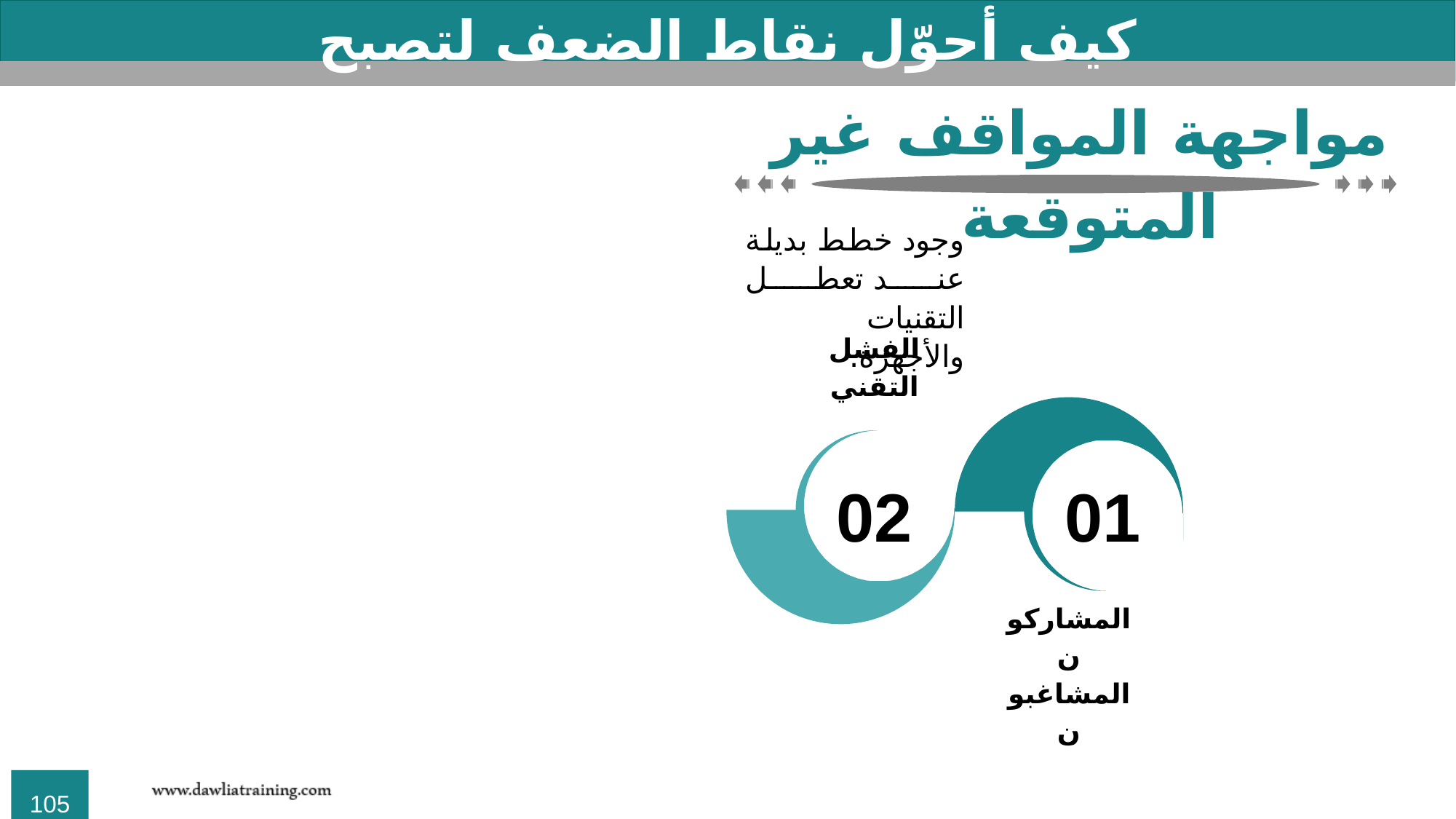

كيف أحوّل نقاط الضعف لتصبح نقاط قوة؟
 مواجهة المواقف غير المتوقعة

وجود خطط بديلة عند تعطل التقنيات والأجهزة.
الفشل التقني

02

01
المشاركون المشاغبون